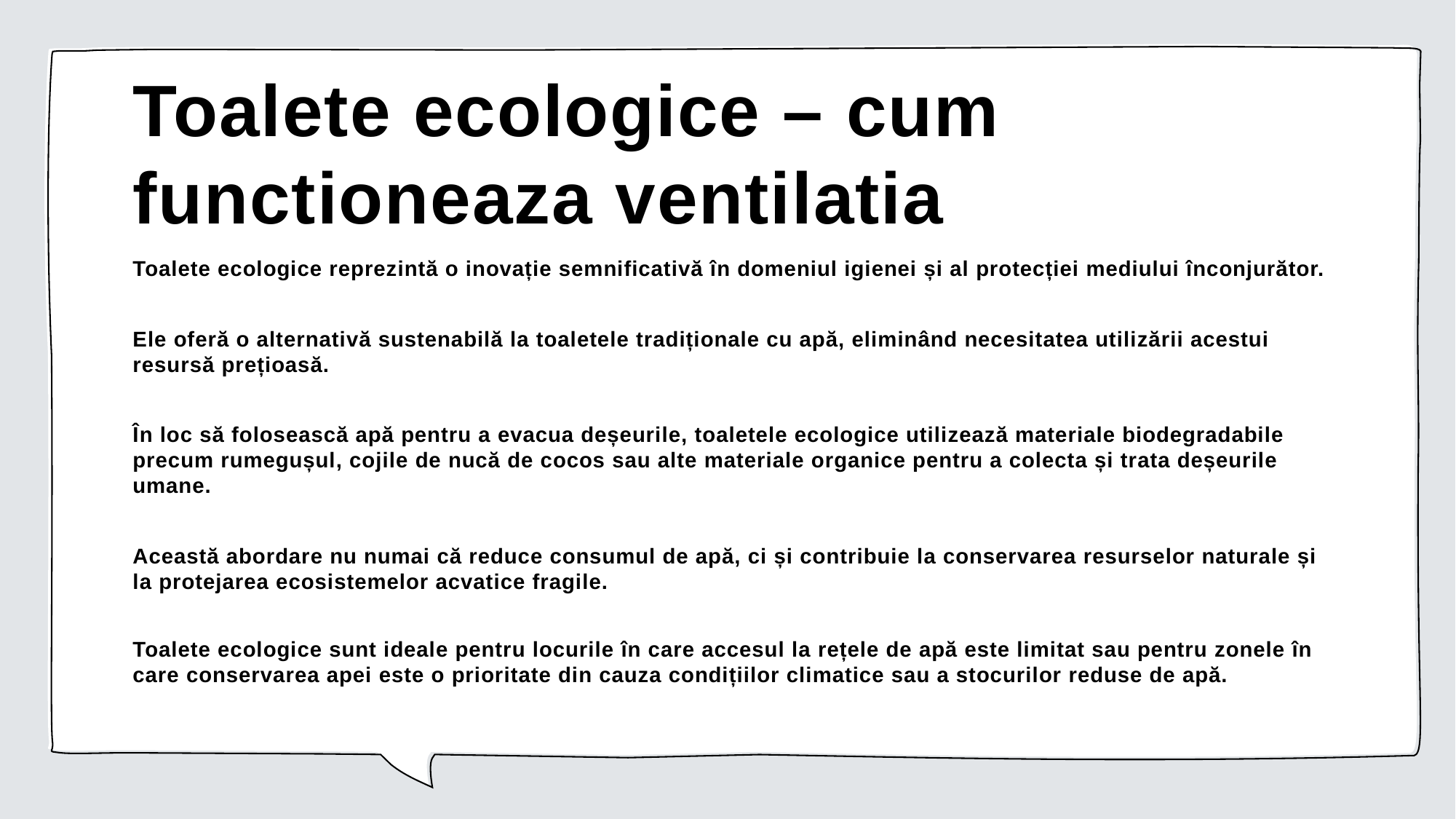

# Toalete ecologice – cum functioneaza ventilatia
Toalete ecologice reprezintă o inovație semnificativă în domeniul igienei și al protecției mediului înconjurător.

Ele oferă o alternativă sustenabilă la toaletele tradiționale cu apă, eliminând necesitatea utilizării acestui resursă prețioasă.

În loc să folosească apă pentru a evacua deșeurile, toaletele ecologice utilizează materiale biodegradabile precum rumegușul, cojile de nucă de cocos sau alte materiale organice pentru a colecta și trata deșeurile umane.

Această abordare nu numai că reduce consumul de apă, ci și contribuie la conservarea resurselor naturale și la protejarea ecosistemelor acvatice fragile.

Toalete ecologice sunt ideale pentru locurile în care accesul la rețele de apă este limitat sau pentru zonele în care conservarea apei este o prioritate din cauza condițiilor climatice sau a stocurilor reduse de apă.